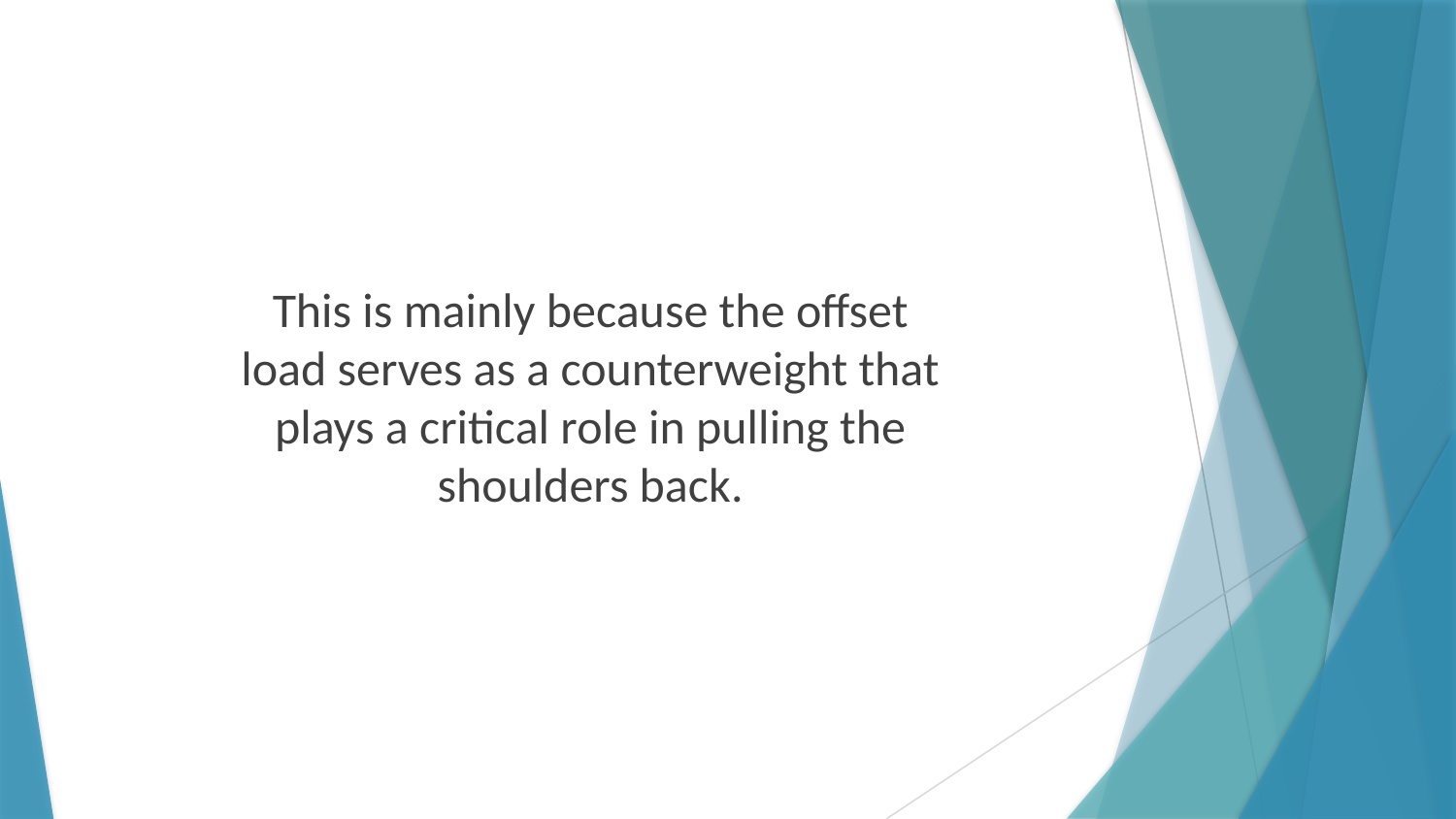

This is mainly because the offset load serves as a counterweight that plays a critical role in pulling the shoulders back.